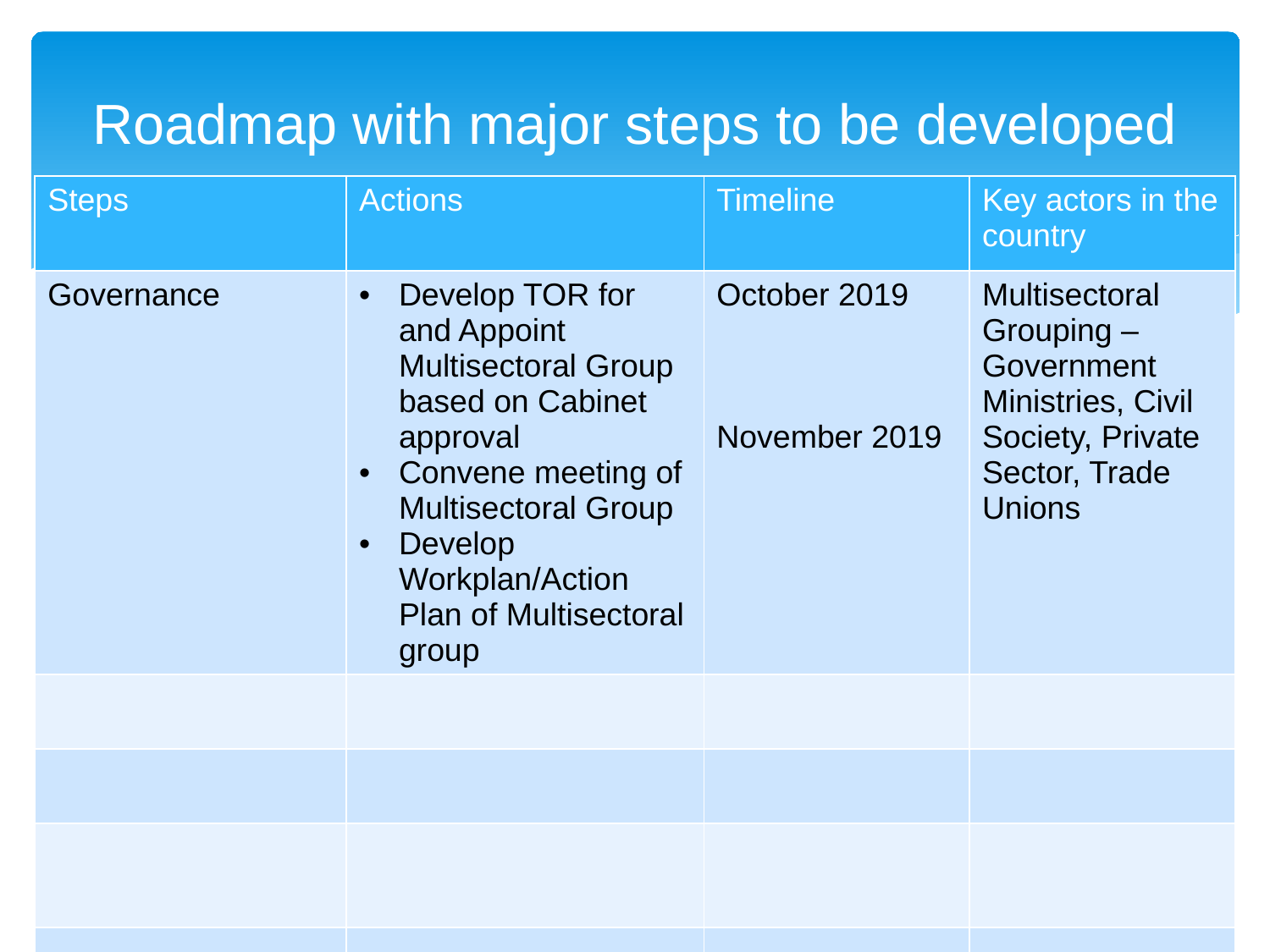

# Roadmap with major steps to be developed
| Steps | Actions | Timeline | Key actors in the country |
| --- | --- | --- | --- |
| Governance | Develop TOR for and Appoint Multisectoral Group based on Cabinet approval Convene meeting of Multisectoral Group Develop Workplan/Action Plan of Multisectoral group | October 2019 November 2019 | Multisectoral Grouping – Government Ministries, Civil Society, Private Sector, Trade Unions |
|  |  |  |  |
|  |  |  |  |
|  |  |  |  |
|  |  |  |  |
|  |  |  |  |
|  |  |  |  |